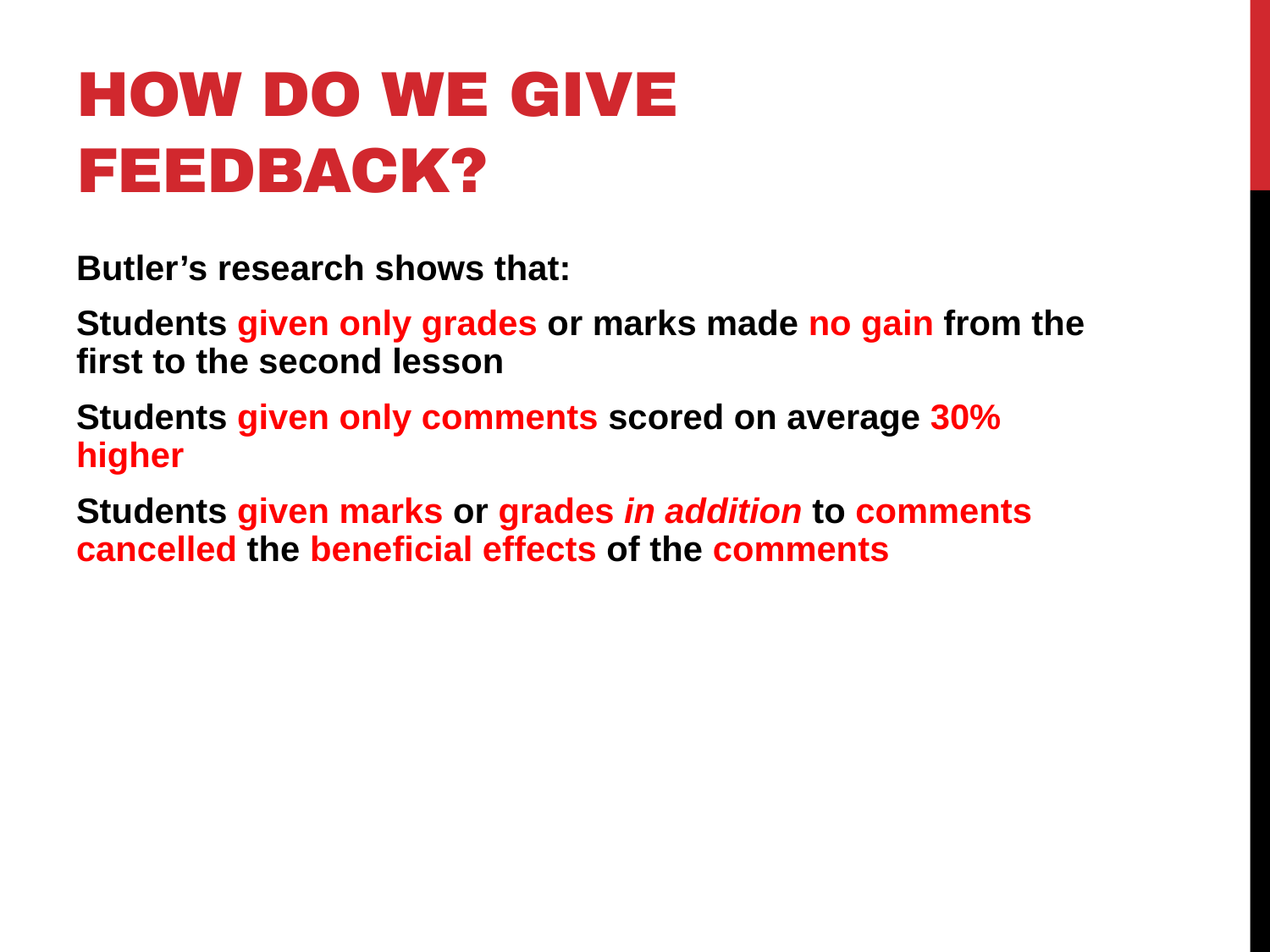

# How do we give feedback?
Butler’s research shows that:
Students given only grades or marks made no gain from the first to the second lesson
Students given only comments scored on average 30% higher
Students given marks or grades in addition to comments cancelled the beneficial effects of the comments